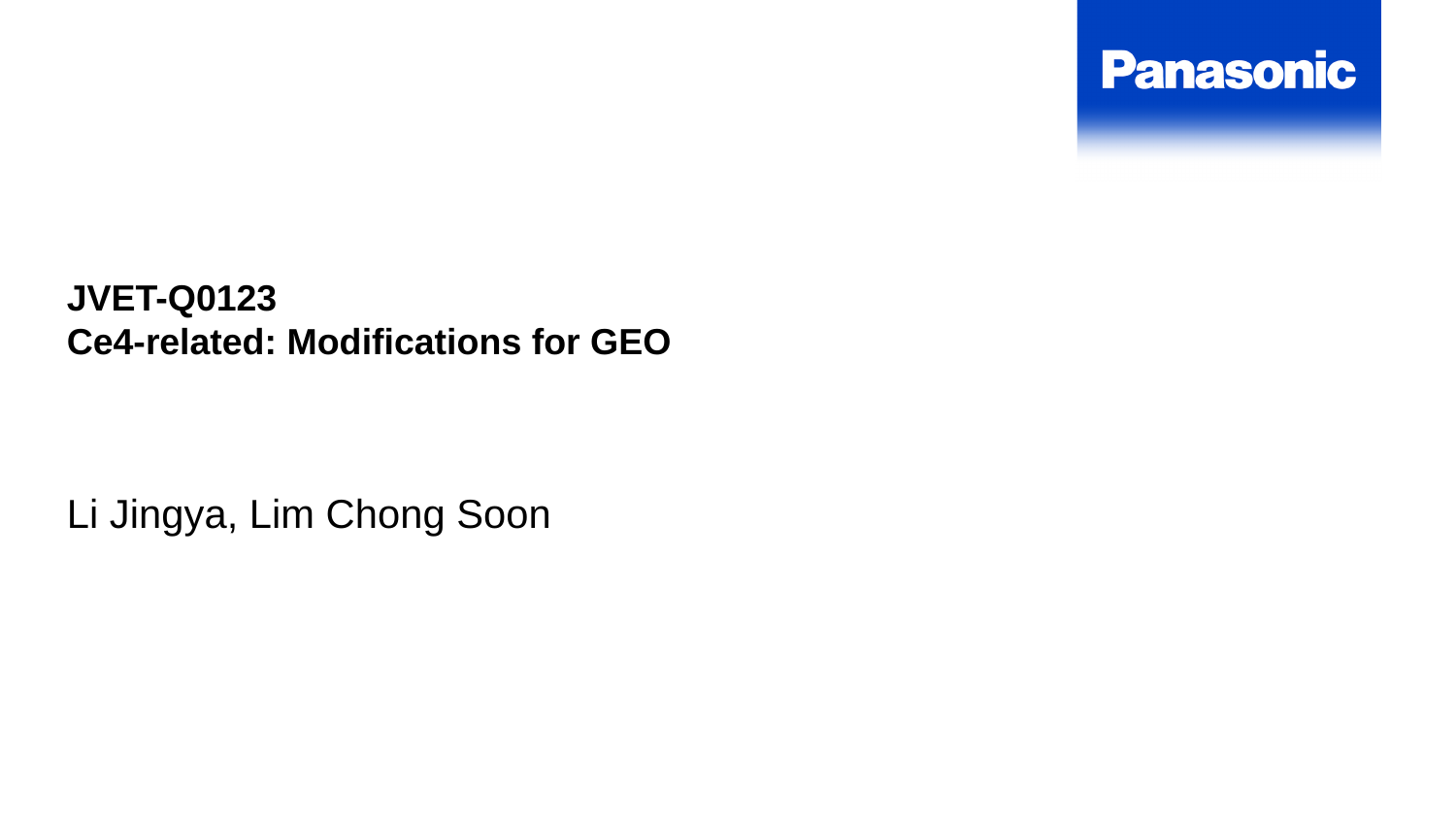

JVET-Q0123
Ce4-related: Modifications for GEO
Li Jingya, Lim Chong Soon